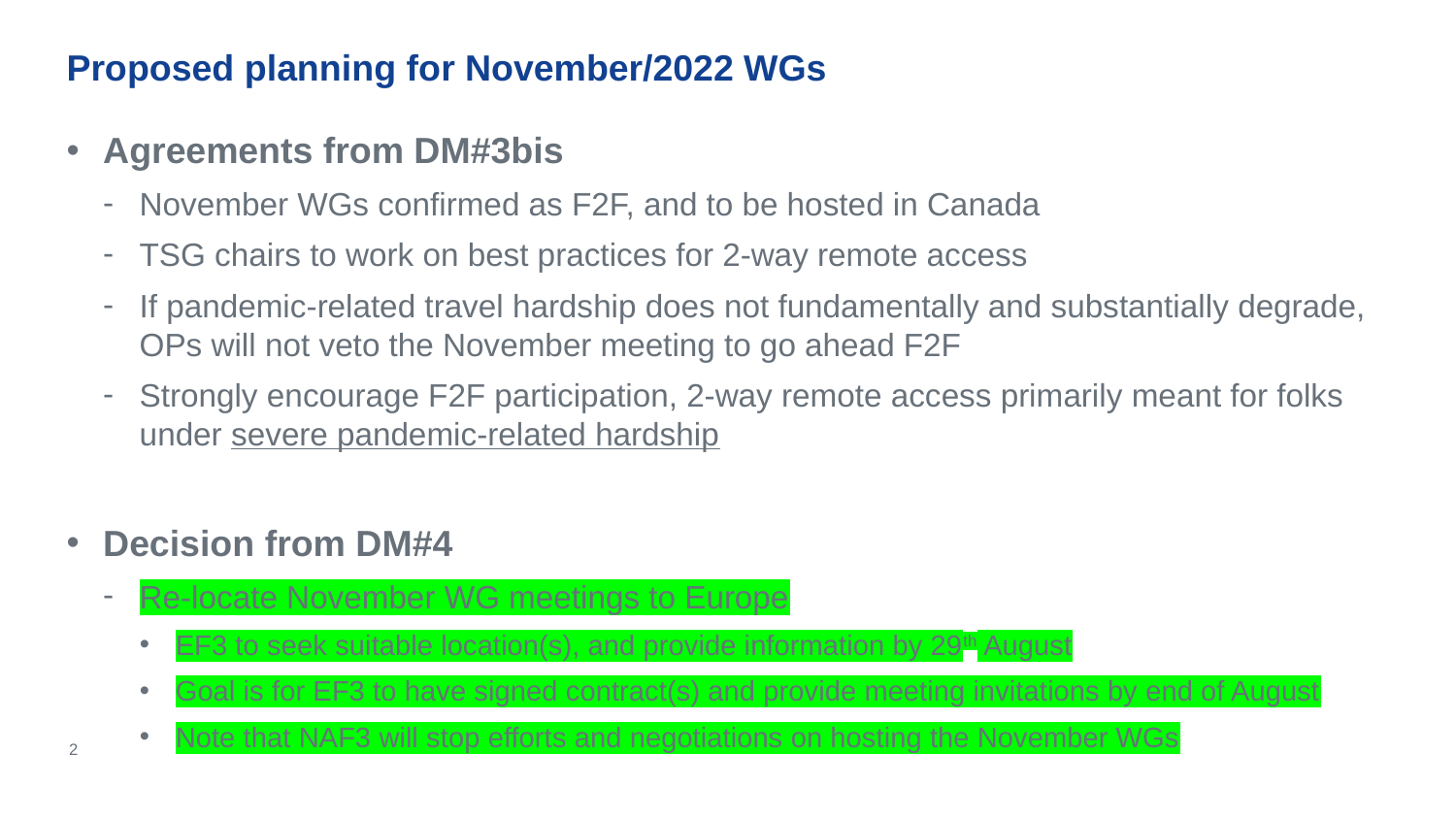

# Proposed planning for November/2022 WGs
Agreements from DM#3bis
November WGs confirmed as F2F, and to be hosted in Canada
TSG chairs to work on best practices for 2-way remote access
If pandemic-related travel hardship does not fundamentally and substantially degrade, OPs will not veto the November meeting to go ahead F2F
Strongly encourage F2F participation, 2-way remote access primarily meant for folks under severe pandemic-related hardship

Decision from DM#4
Re-locate November WG meetings to Europe
EF3 to seek suitable location(s), and provide information by 29th August
Goal is for EF3 to have signed contract(s) and provide meeting invitations by end of August
Note that NAF3 will stop efforts and negotiations on hosting the November WGs